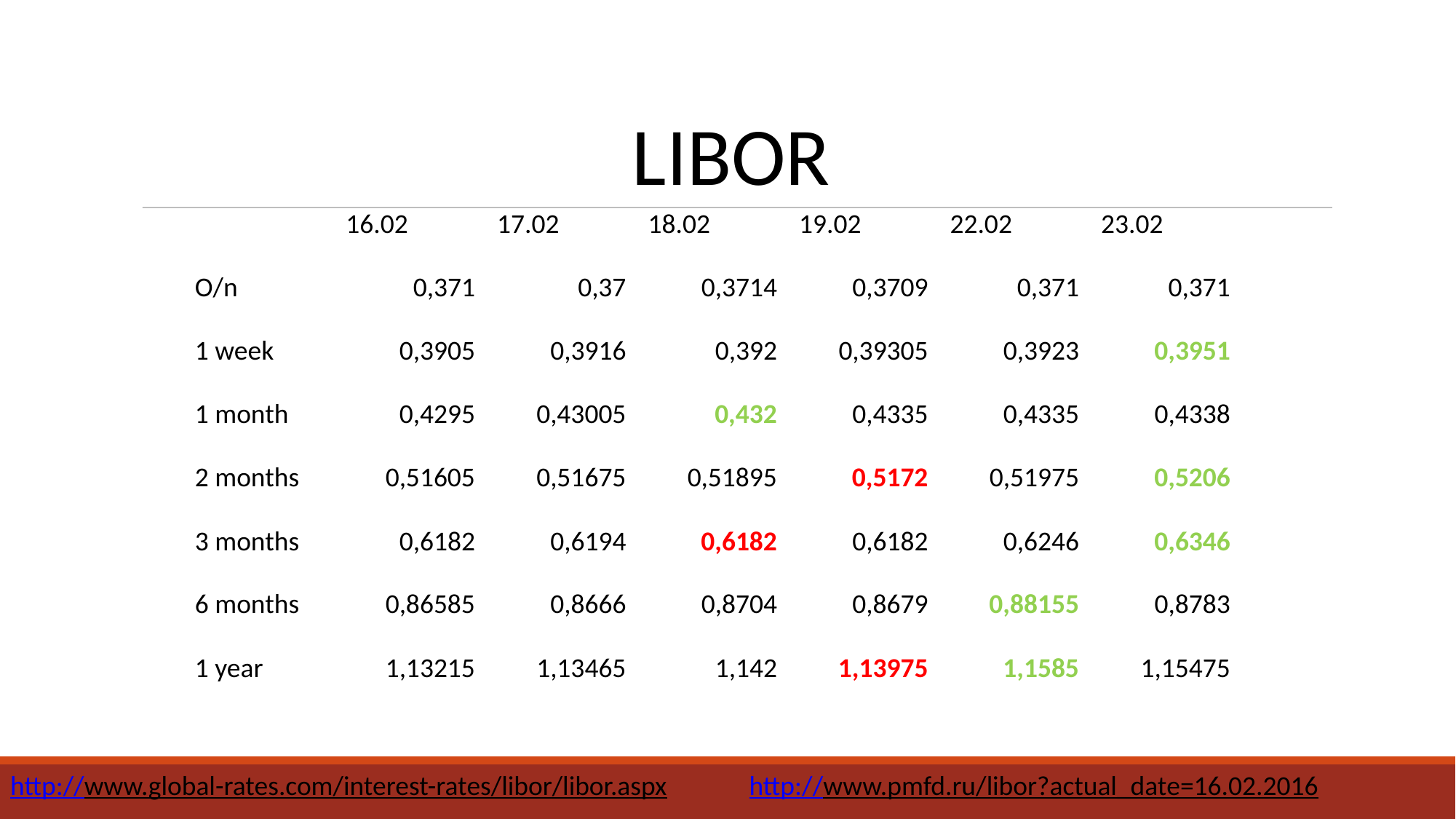

LIBOR
|  | 16.02 | 17.02 | 18.02 | 19.02 | 22.02 | 23.02 |
| --- | --- | --- | --- | --- | --- | --- |
| O/n | 0,371 | 0,37 | 0,3714 | 0,3709 | 0,371 | 0,371 |
| 1 week | 0,3905 | 0,3916 | 0,392 | 0,39305 | 0,3923 | 0,3951 |
| 1 month | 0,4295 | 0,43005 | 0,432 | 0,4335 | 0,4335 | 0,4338 |
| 2 months | 0,51605 | 0,51675 | 0,51895 | 0,5172 | 0,51975 | 0,5206 |
| 3 months | 0,6182 | 0,6194 | 0,6182 | 0,6182 | 0,6246 | 0,6346 |
| 6 months | 0,86585 | 0,8666 | 0,8704 | 0,8679 | 0,88155 | 0,8783 |
| 1 year | 1,13215 | 1,13465 | 1,142 | 1,13975 | 1,1585 | 1,15475 |
http://www.global-rates.com/interest-rates/libor/libor.aspx
http://www.pmfd.ru/libor?actual_date=16.02.2016